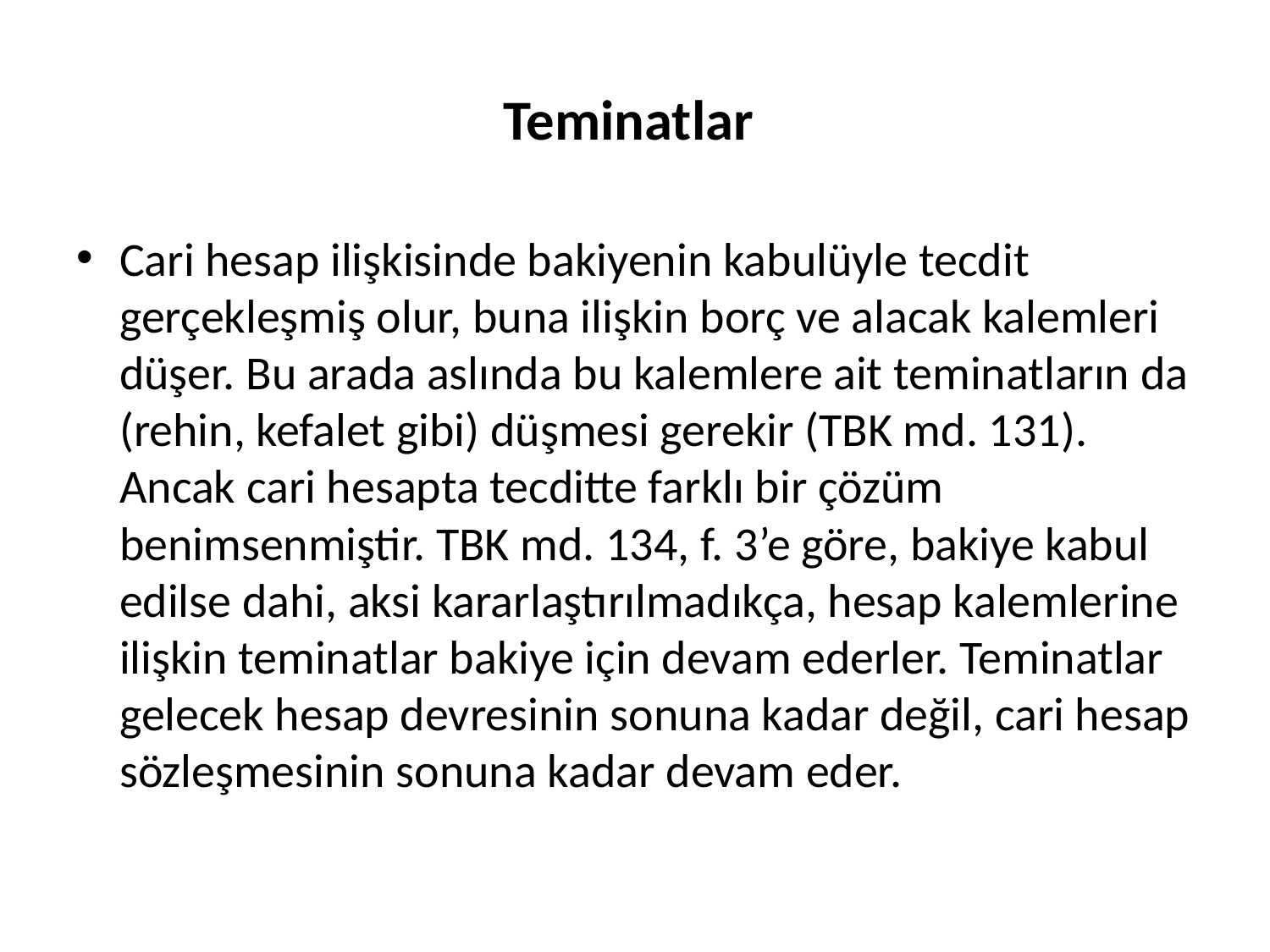

# Teminatlar
Cari hesap ilişkisinde bakiyenin kabulüyle tecdit gerçekleşmiş olur, buna ilişkin borç ve alacak kalemleri düşer. Bu arada aslında bu kalemlere ait teminatların da (rehin, kefalet gibi) düşmesi gerekir (TBK md. 131). Ancak cari hesapta tecditte farklı bir çözüm benimsenmiştir. TBK md. 134, f. 3’e göre, bakiye kabul edilse dahi, aksi kararlaştırılmadıkça, hesap kalemlerine ilişkin teminatlar bakiye için devam ederler. Teminatlar gelecek hesap devresinin sonuna kadar değil, cari hesap sözleşmesinin sonuna kadar devam eder.